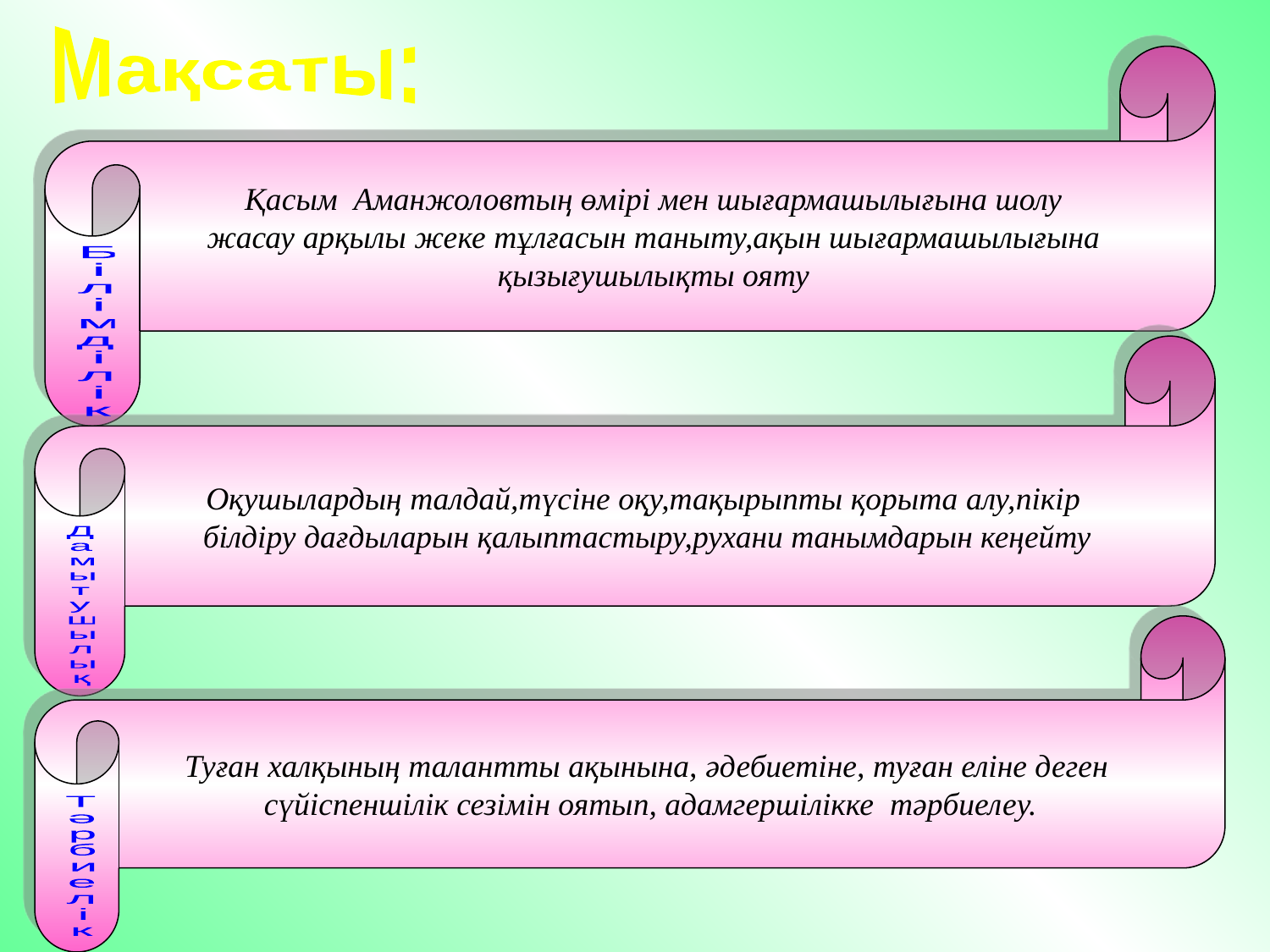

Мақсаты:
Қасым  Аманжоловтың өмірі мен шығармашылығына шолу
 жасау арқылы жеке тұлғасын таныту,ақын шығармашылығына
қызығушылықты ояту
Б
і
л
і
м
д
і
л
і
к
Оқушылардың талдай,түсіне оқу,тақырыпты қорыта алу,пікір
білдіру дағдыларын қалыптастыру,рухани танымдарын кеңейту
Д
а
м
ы
т
у
ш
ы
л
ы
қ
Туған халқының талантты ақынына, әдебиетіне, туған еліне деген
сүйіспеншілік сезімін оятып, адамгершілікке  тәрбиелеу.
Т
ә
р
б
и
е
л
і
к